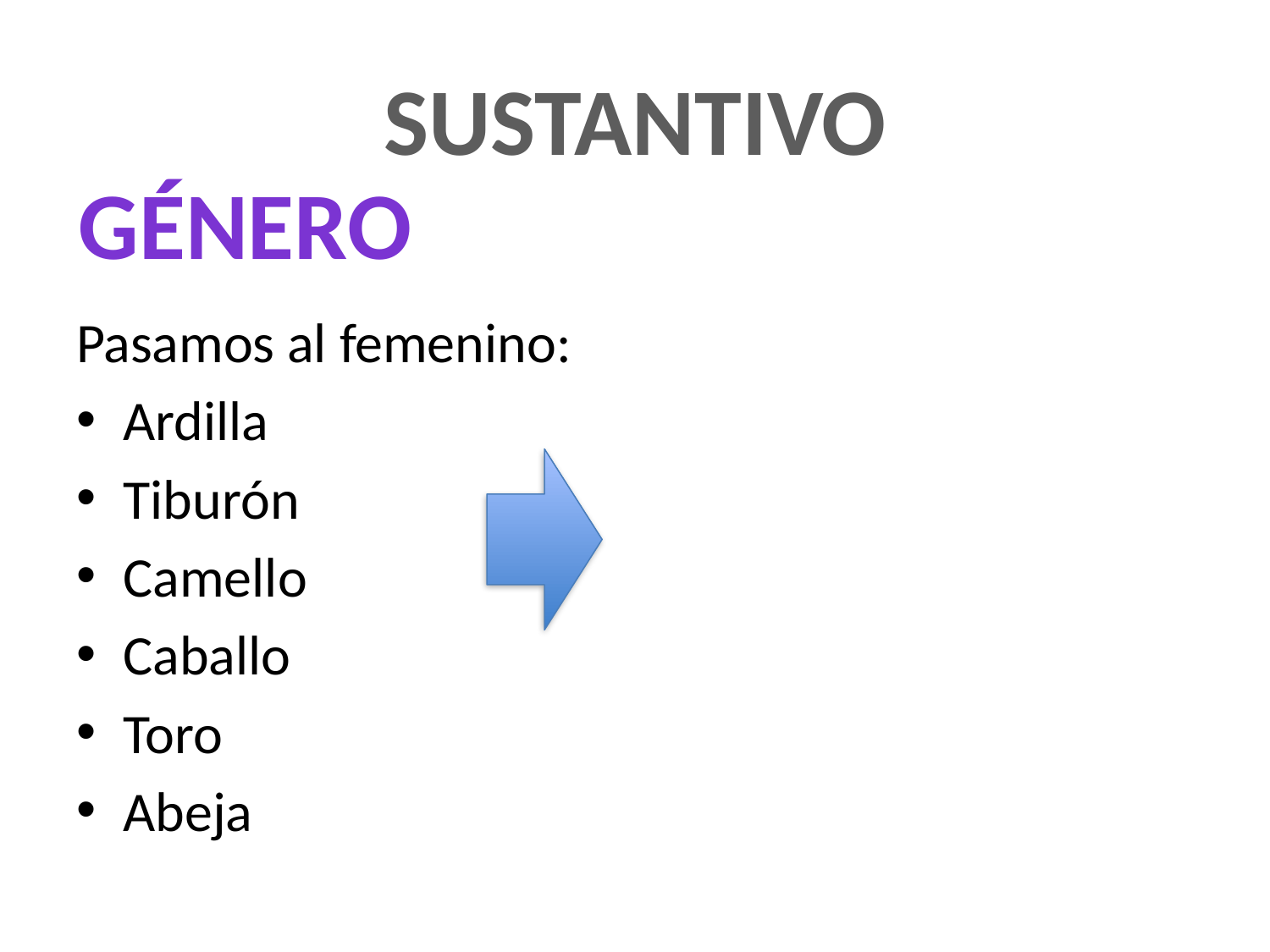

# SUSTANTIVO
GÉNERO

Pasamos al femenino:
Ardilla
Tiburón
Camello
Caballo
Toro
Abeja